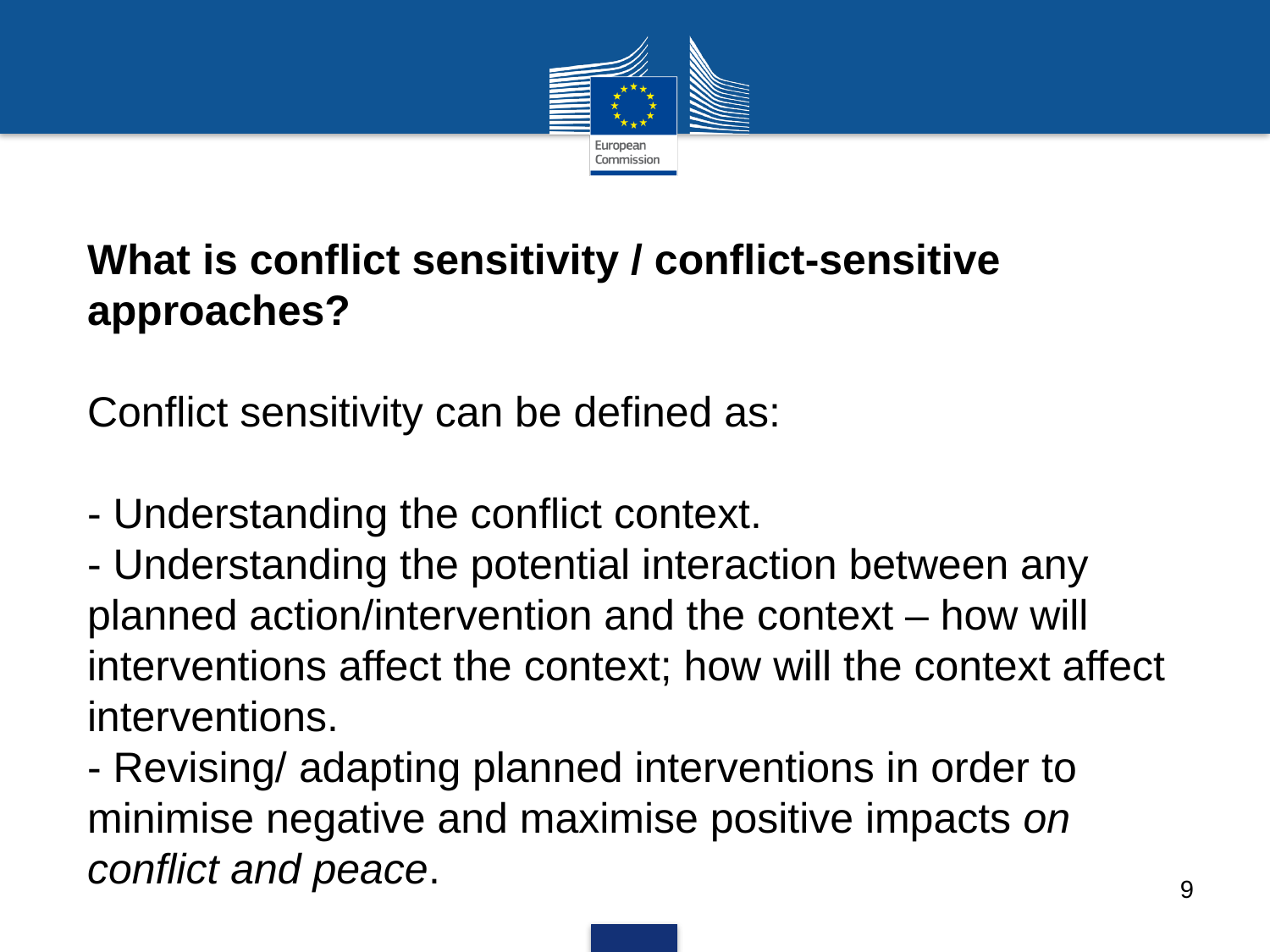

What is conflict sensitivity / conflict-sensitive approaches?

Conflict sensitivity can be defined as:

- Understanding the conflict context.
- Understanding the potential interaction between any planned action/intervention and the context – how will interventions affect the context; how will the context affect interventions.
- Revising/ adapting planned interventions in order to minimise negative and maximise positive impacts on conflict and peace.

9